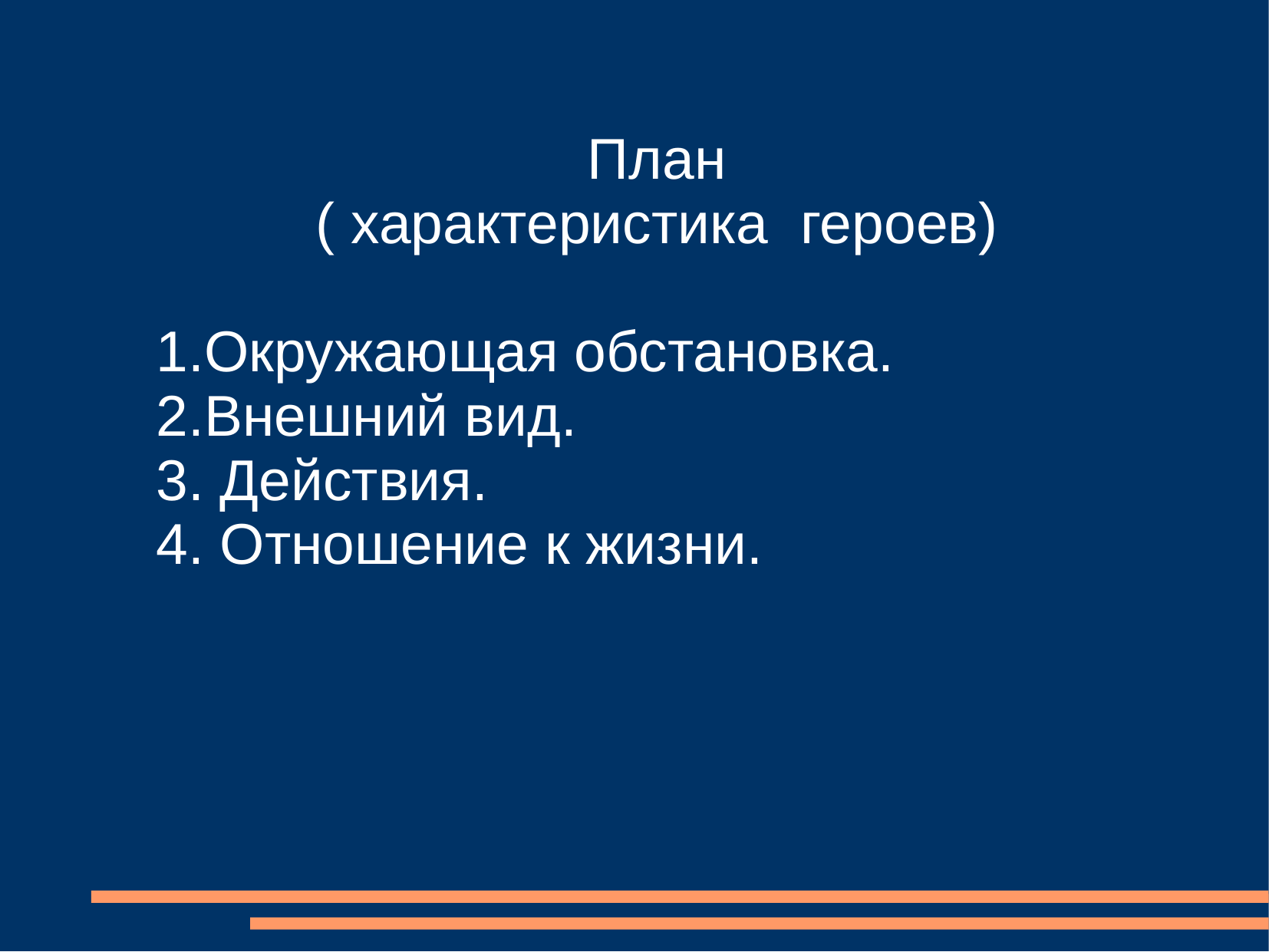

План
 ( характеристика  героев)

1.Окружающая обстановка.
2.Внешний вид.
3. Действия.
4. Отношение к жизни.